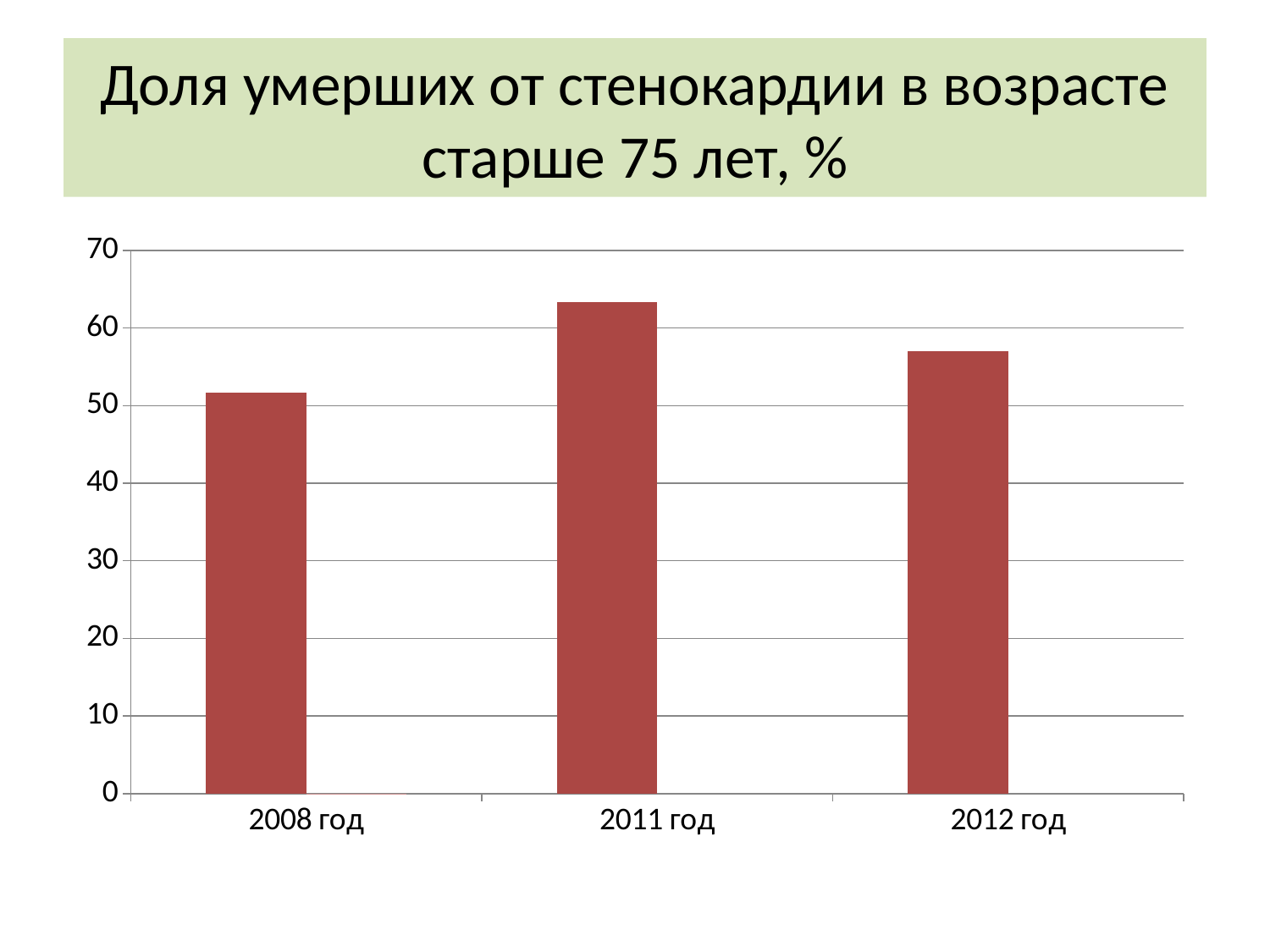

# Доля умерших от стенокардии в возрасте старше 75 лет, %

### Chart

| Category | Ряд 1 | Столбец2 |
|---|---|---|
| 2008 год | 51.7 | 0.010000000000000002 |
| 2011 год | 63.3 | None |
| 2012 год | 57.0 | None |